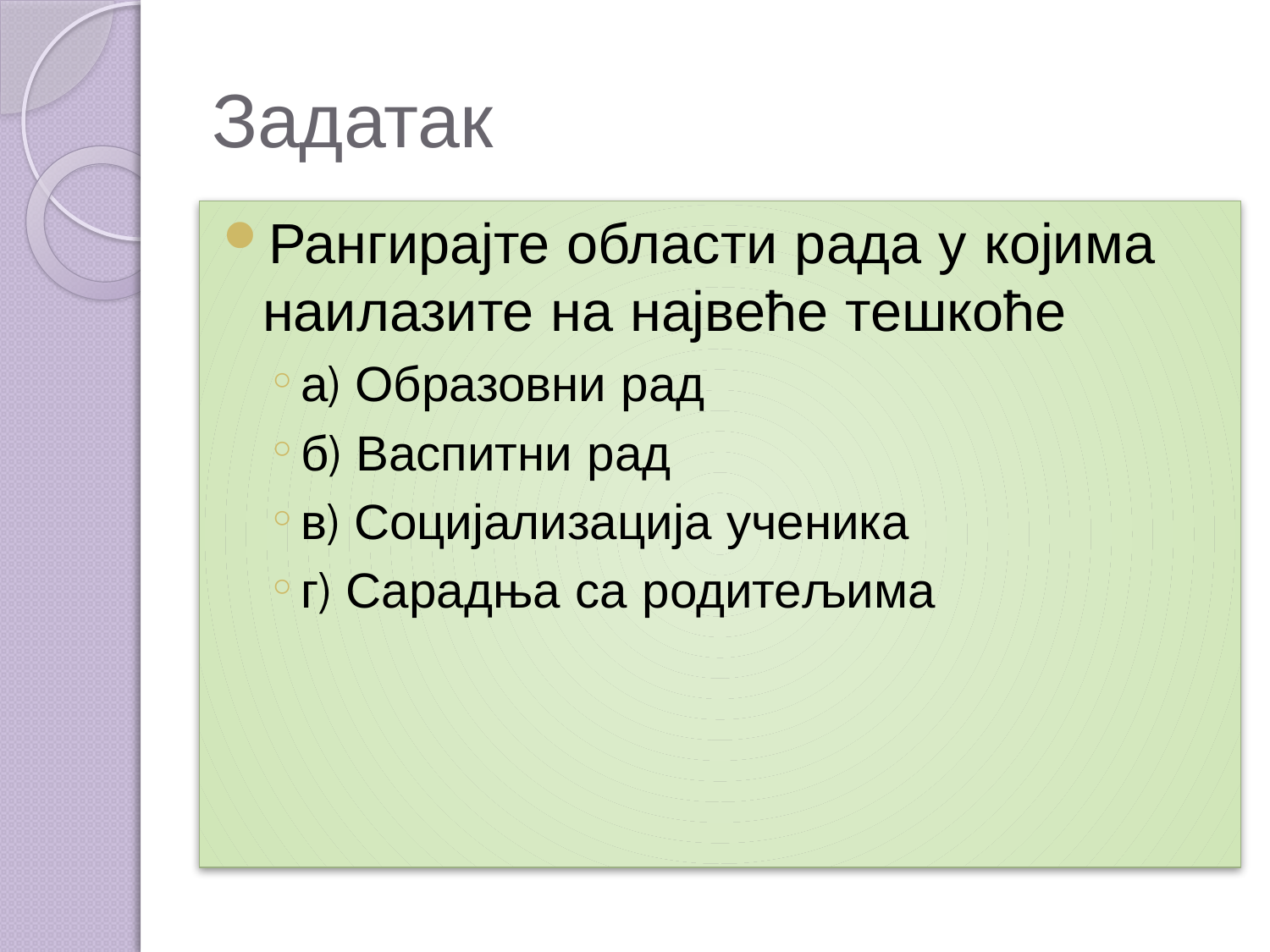

# Задатак
Рангирајте области рада у којима наилазите на највеће тешкоће
а) Образовни рад
б) Васпитни рад
в) Социјализација ученика
г) Сарадња са родитељима